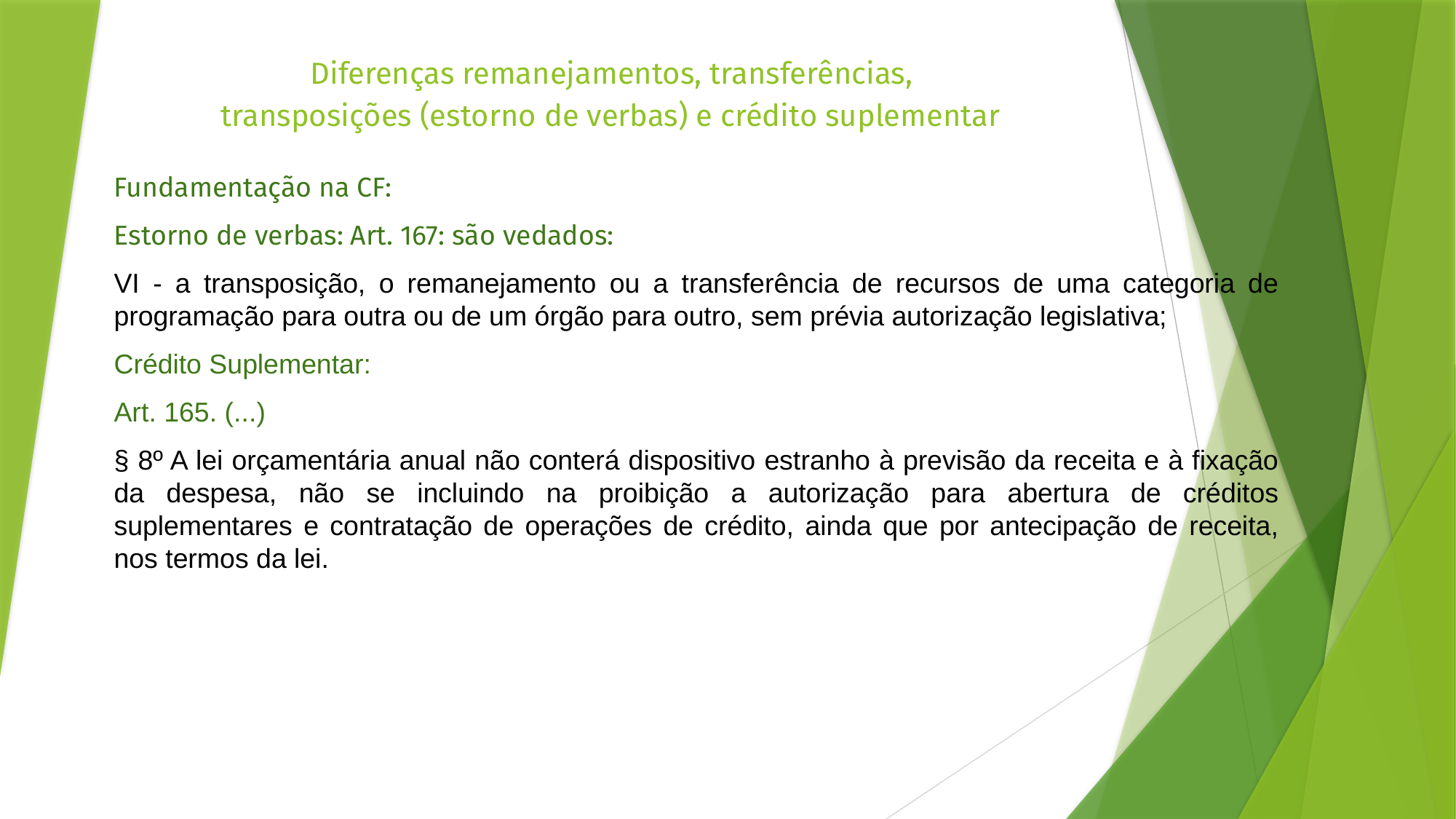

# Diferenças remanejamentos, transferências, transposições (estorno de verbas) e crédito suplementar
Fundamentação na CF:
Estorno de verbas: Art. 167: são vedados:
VI - a transposição, o remanejamento ou a transferência de recursos de uma categoria de programação para outra ou de um órgão para outro, sem prévia autorização legislativa;
Crédito Suplementar:
Art. 165. (...)
§ 8º A lei orçamentária anual não conterá dispositivo estranho à previsão da receita e à fixação da despesa, não se incluindo na proibição a autorização para abertura de créditos suplementares e contratação de operações de crédito, ainda que por antecipação de receita, nos termos da lei.